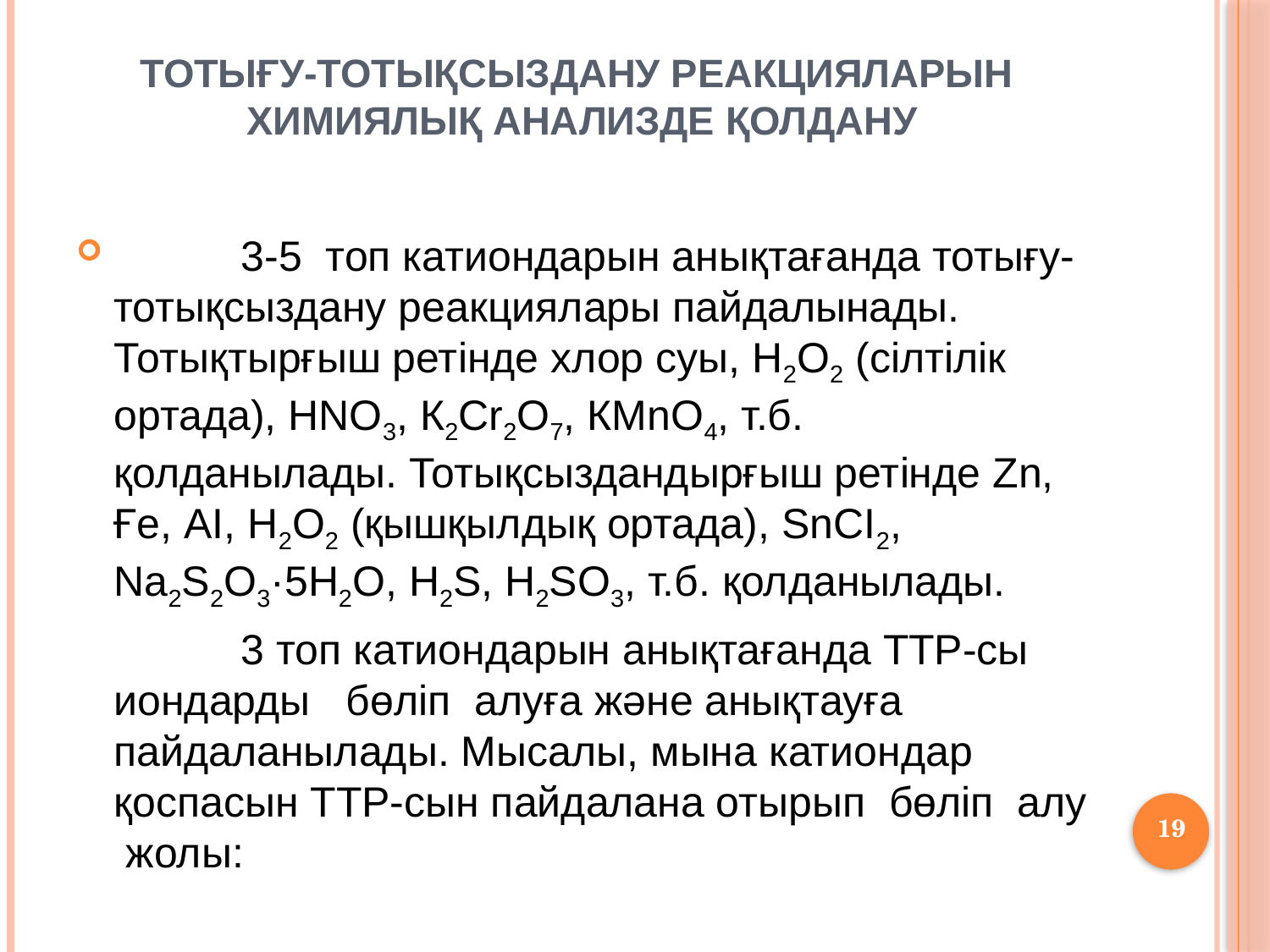

# Тотығу-тотықсыздану реакцияларын химиялық анализде қолдану
	3-5  топ катиондарын анықтағанда тотығу-тотықсыздану реакциялары пайдалынады. Тотықтырғыш ретінде хлор суы, Н2О2 (сілтілік ортада), НNО3, К2Сr2О7, КMnО4, т.б. қолданылады. Тотықсыздандырғыш ретінде Zn, Ғе, АІ, Н2О2 (қышқылдық ортада), SnСІ2, Nа2S2О3·5Н2О, Н2S, Н2SО3, т.б. қолданылады.
		3 топ катиондарын анықтағанда ТТР-сы   иондарды   бөліп  алуға және анықтауға пайдаланылады. Мысалы, мына катиондар қоспасын ТТР-сын пайдалана отырып  бөліп  алу  жолы:

19